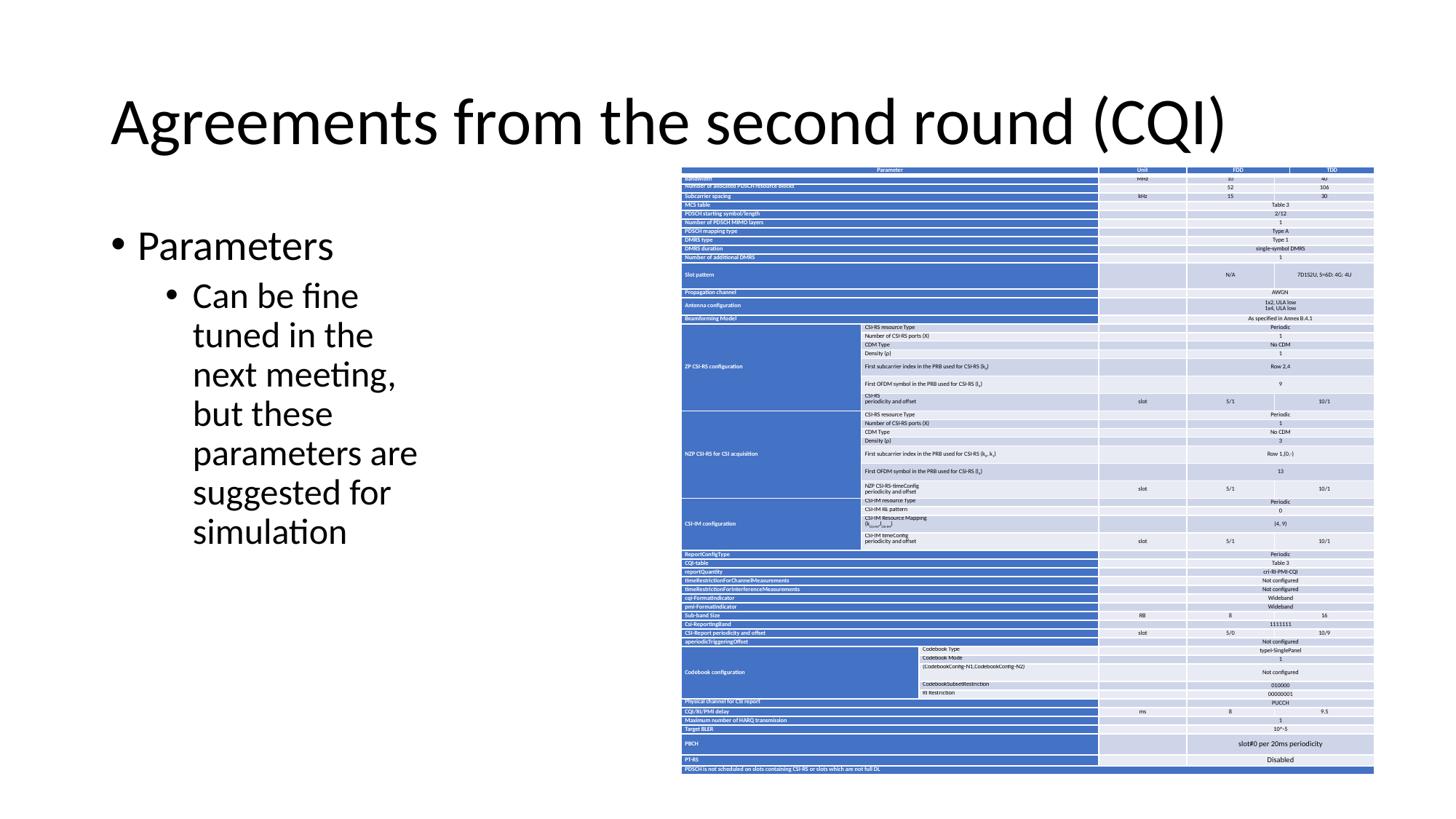

# Agreements from the second round (CQI)
| Parameter |  |  | Unit | FDD |  | TDD |
| --- | --- | --- | --- | --- | --- | --- |
| Bandwidth |  |  | MHz | 10 | 40 |  |
| Number of allocated PDSCH resource blocks |  |  |  | 52 | 106 |  |
| Subcarrier spacing |  |  | kHz | 15 | 30 |  |
| MCS table |  |  |  | Table 3 |  |  |
| PDSCH starting symbol/length |  |  |  | 2/12 |  |  |
| Number of PDSCH MIMO layers |  |  |  | 1 |  |  |
| PDSCH mapping type |  |  |  | Type A |  |  |
| DMRS type |  |  |  | Type 1 |  |  |
| DMRS duration |  |  |  | single-symbol DMRS |  |  |
| Number of additional DMRS |  |  |  | 1 |  |  |
| Slot pattern |  |  |  | N/A | 7D1S2U, S=6D: 4G: 4U |  |
| Propagation channel |  |  |  | AWGN |  |  |
| Antenna configuration |  |  |  | 1x2, ULA low​ 1x4, ULA low​ |  |  |
| Beamforming Model |  |  |  | As specified in Annex B.4.1 |  |  |
| ZP CSI-RS configuration | CSI-RS resource Type |  |  | Periodic |  |  |
|  | Number of CSI-RS ports (X) |  |  | 1 |  |  |
|  | CDM Type |  |  | No CDM |  |  |
|  | Density (ρ) |  |  | 1 |  |  |
|  | First subcarrier index in the PRB used for CSI-RS (k0) |  |  | Row 2,4 |  |  |
|  | First OFDM symbol in the PRB used for CSI-RS (l0) |  |  | 9 |  |  |
|  | CSI-RS periodicity and offset |  | slot | 5/1 | 10/1 |  |
| NZP CSI-RS for CSI acquisition | CSI-RS resource Type |  |  | Periodic |  |  |
|  | Number of CSI-RS ports (X) |  |  | 1 |  |  |
|  | CDM Type |  |  | No CDM |  |  |
|  | Density (ρ) |  |  | 3 |  |  |
|  | First subcarrier index in the PRB used for CSI-RS (k0, k1) |  |  | Row 1,(0,-) |  |  |
|  | First OFDM symbol in the PRB used for CSI-RS (l0) |  |  | 13 |  |  |
|  | NZP CSI-RS-timeConfig periodicity and offset |  | slot | 5/1 | 10/1 |  |
| CSI-IM configuration | CSI-IM resource Type |  |  | Periodic |  |  |
|  | CSI-IM RE pattern |  |  | 0 |  |  |
|  | CSI-IM Resource Mapping (kCSI-IM,lCSI-IM) |  |  | (4, 9) |  |  |
|  | CSI-IM timeConfig periodicity and offset |  | slot | 5/1 | 10/1 |  |
| ReportConfigType |  |  |  | Periodic |  |  |
| CQI-table |  |  |  | Table 3 |  |  |
| reportQuantity |  |  |  | cri-RI-PMI-CQI |  |  |
| timeRestrictionForChannelMeasurements |  |  |  | Not configured |  |  |
| timeRestrictionForInterferenceMeasurements |  |  |  | Not configured |  |  |
| cqi-FormatIndicator |  |  |  | Wideband |  |  |
| pmi-FormatIndicator |  |  |  | Wideband |  |  |
| Sub-band Size |  |  | RB | 8 | 16 |  |
| Csi-ReportingBand |  |  |  | 1111111 |  |  |
| CSI-Report periodicity and offset |  |  | slot | 5/0 | 10/9 |  |
| aperiodicTriggeringOffset |  |  |  | Not configured |  |  |
| Codebook configuration |  | Codebook Type |  | typeI-SinglePanel |  |  |
|  |  | Codebook Mode |  | 1 |  |  |
|  |  | (CodebookConfig-N1,CodebookConfig-N2) |  | Not configured |  |  |
|  |  | CodebookSubsetRestriction |  | 010000 |  |  |
|  |  | RI Restriction |  | 00000001 |  |  |
| Physical channel for CSI report |  |  |  | PUCCH |  |  |
| CQI/RI/PMI delay |  |  | ms | 8 | 9.5 |  |
| Maximum number of HARQ transmission |  |  |  | 1 |  |  |
| Target BLER |  |  |  | 10^-5 |  |  |
| PBCH |  |  |  | slot#0 per 20ms periodicity |  |  |
| PT-RS |  |  |  | Disabled |  |  |
| PDSCH is not scheduled on slots containing CSI-RS or slots which are not full DL |  |  |  |  |  |  |
Parameters
Can be fine tuned in the next meeting, but these parameters are suggested for simulation